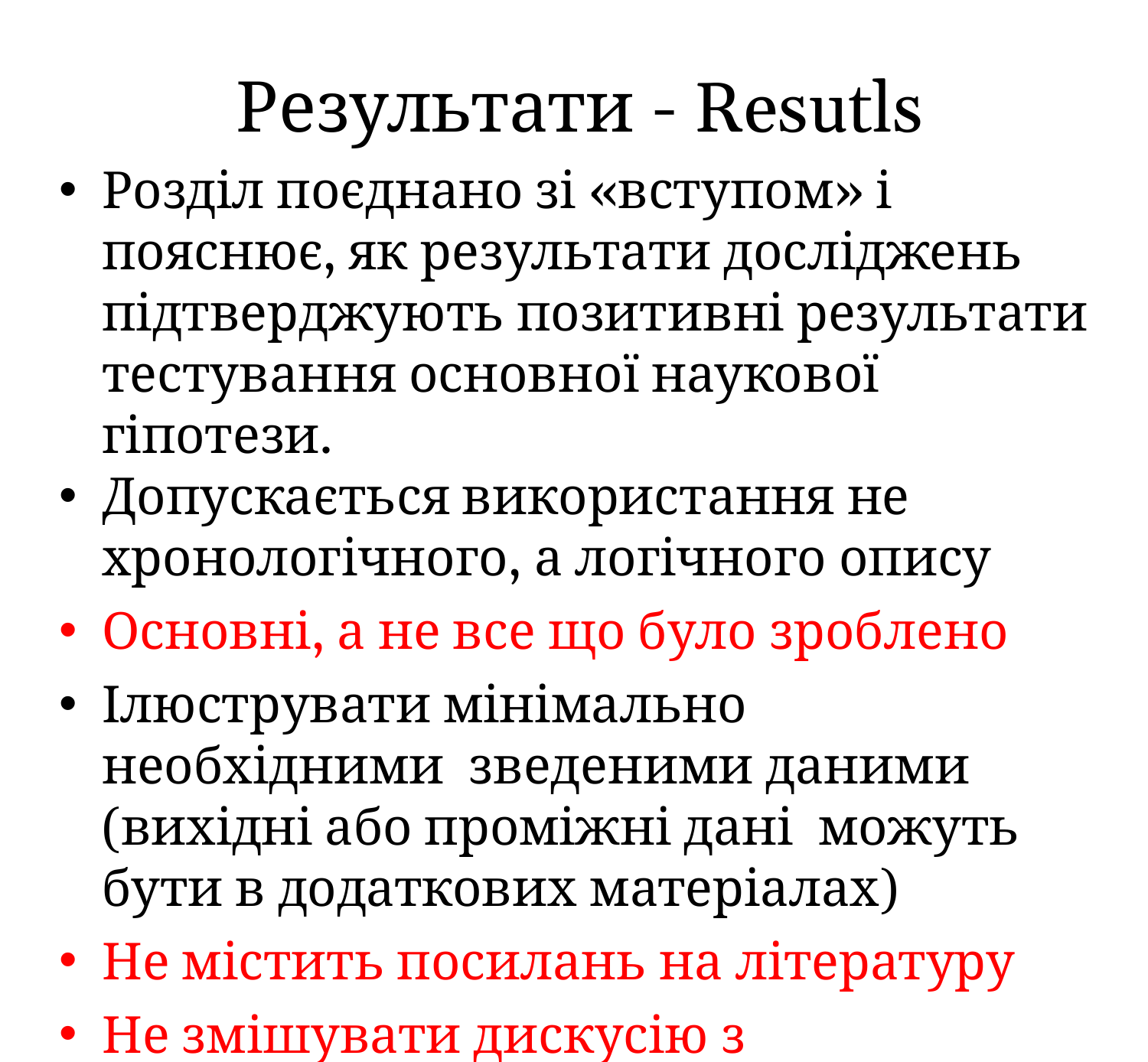

# Результати - Resutls
Розділ поєднано зі «вступом» і пояснює, як результати досліджень підтверджують позитивні результати тестування основної наукової гіпотези.
Допускається використання не хронологічного, а логічного опису
Основні, а не все що було зроблено
Ілюструвати мінімально необхідними  зведеними даними (вихідні або проміжні дані  можуть бути в додаткових матеріалах)
Не містить посилань на літературу
Не змішувати дискусію з результатами